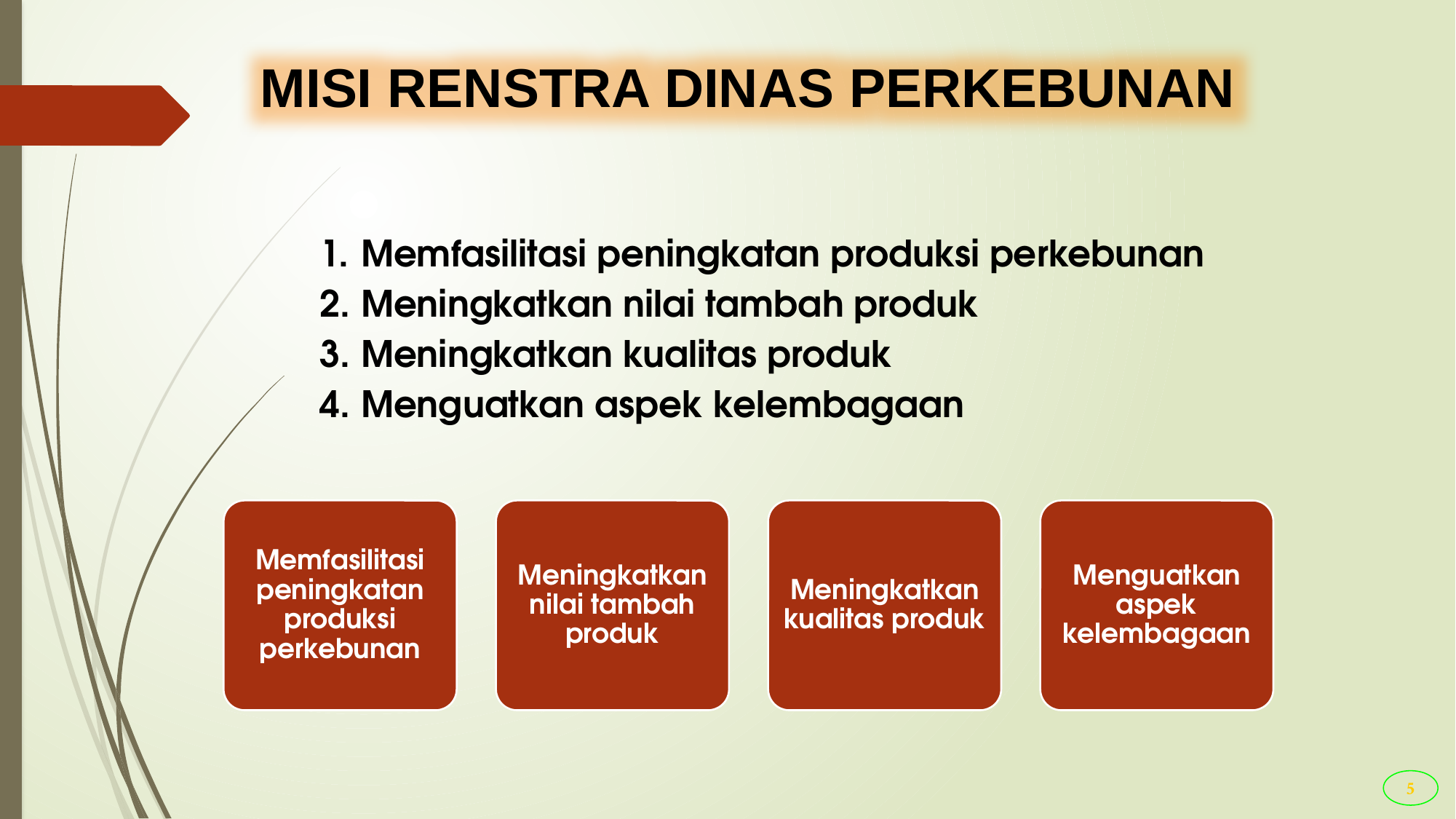

MISI RENSTRA DINAS PERKEBUNAN
Memfasilitasi peningkatan produksi perkebunan
Meningkatkan nilai tambah produk
Meningkatkan kualitas produk
Menguatkan aspek kelembagaan

Memfasilitasi peningkatan produksi perkebunan
Meningkatkan nilai tambah produk
Meningkatkan kualitas produk
Menguatkan aspek kelembagaan